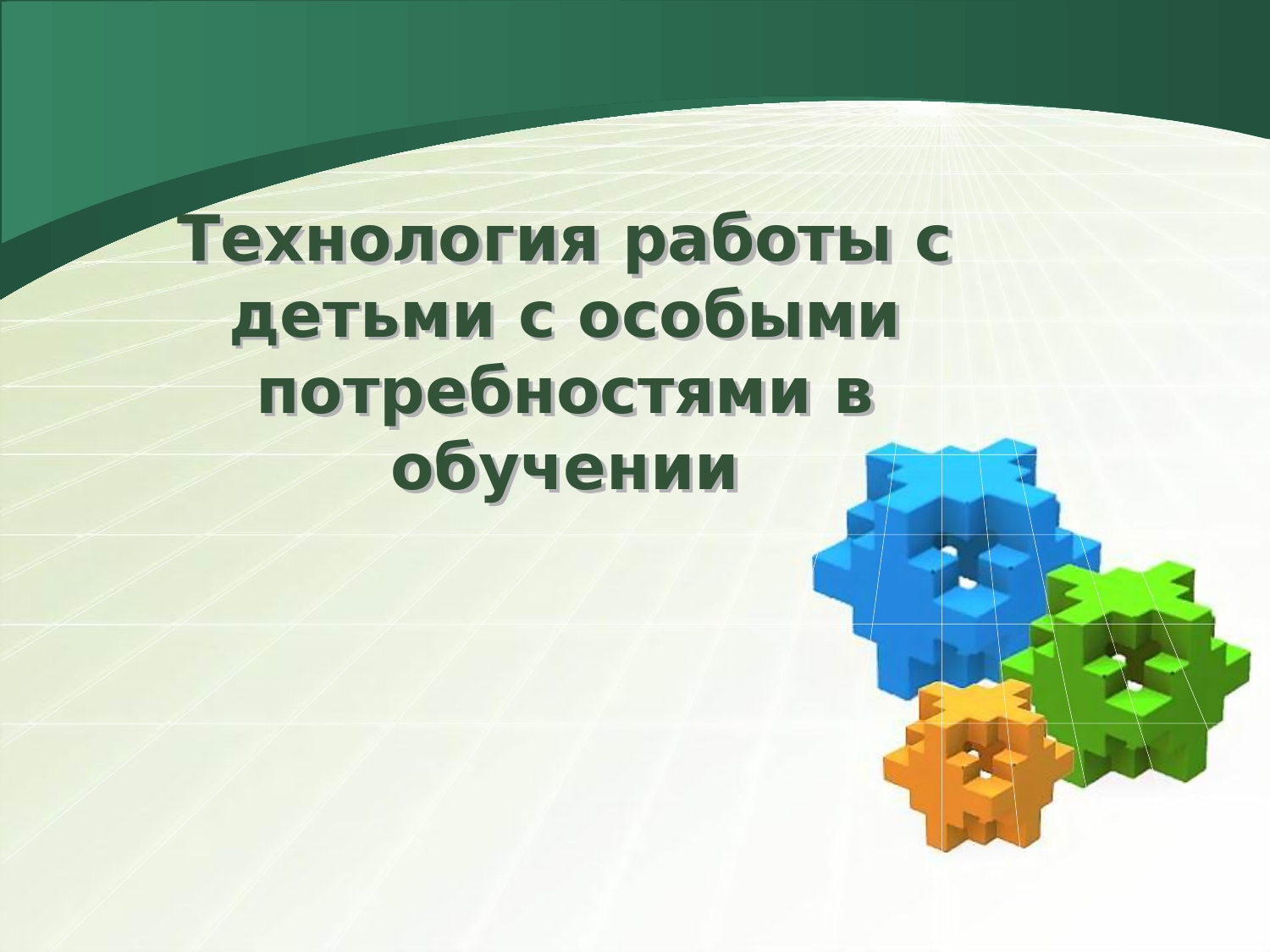

# Технология работы с детьми с особыми потребностями в обучении